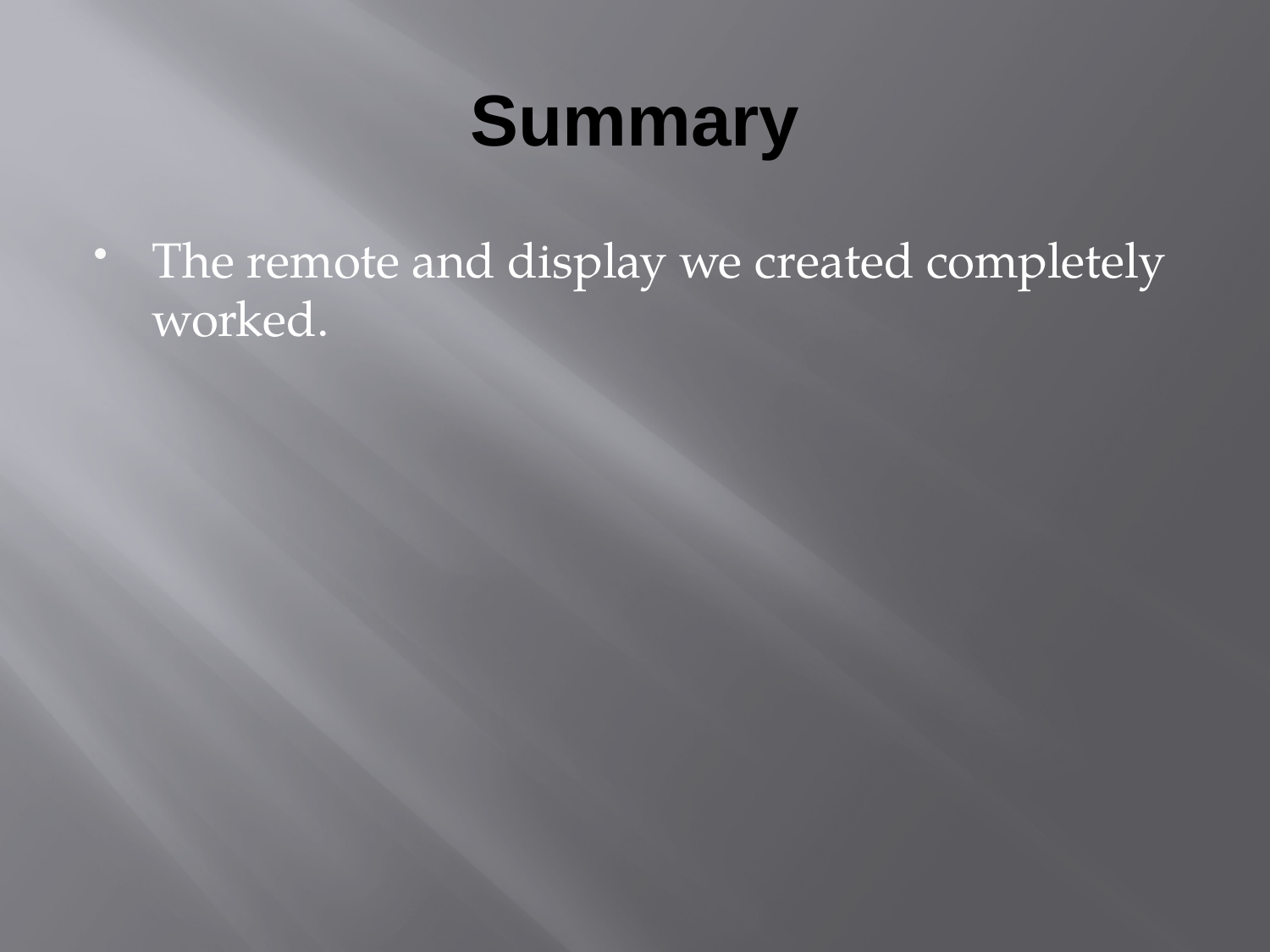

# Summary
The remote and display we created completely worked.